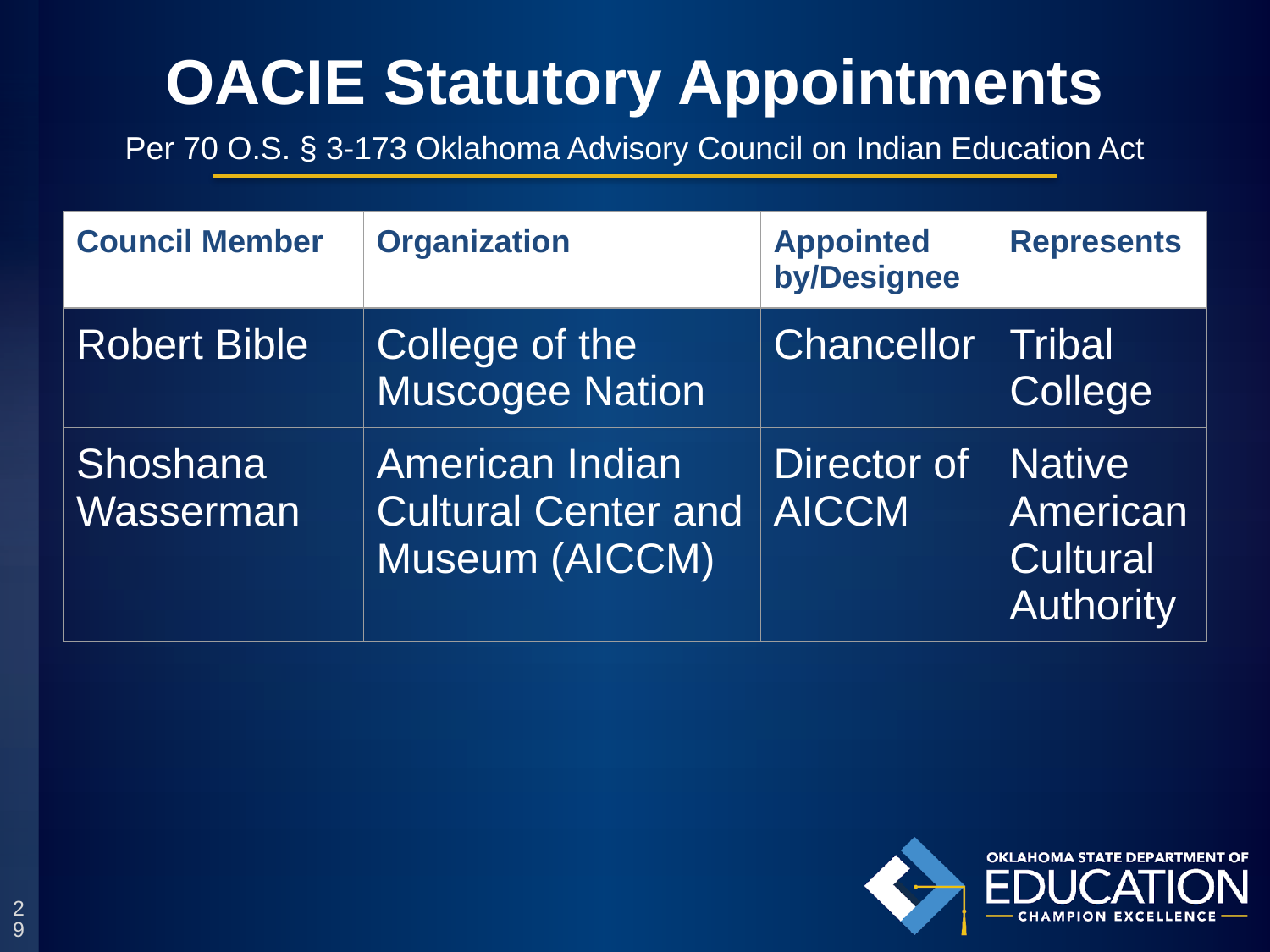

# OACIE Statutory Appointments
Per 70 O.S. § 3-173 Oklahoma Advisory Council on Indian Education Act
| Council Member | Organization | Appointed by/Designee | Represents |
| --- | --- | --- | --- |
| Robert Bible | College of the Muscogee Nation | Chancellor | Tribal College |
| Shoshana Wasserman | American Indian Cultural Center and Museum (AICCM) | Director of AICCM | Native American Cultural Authority |
29